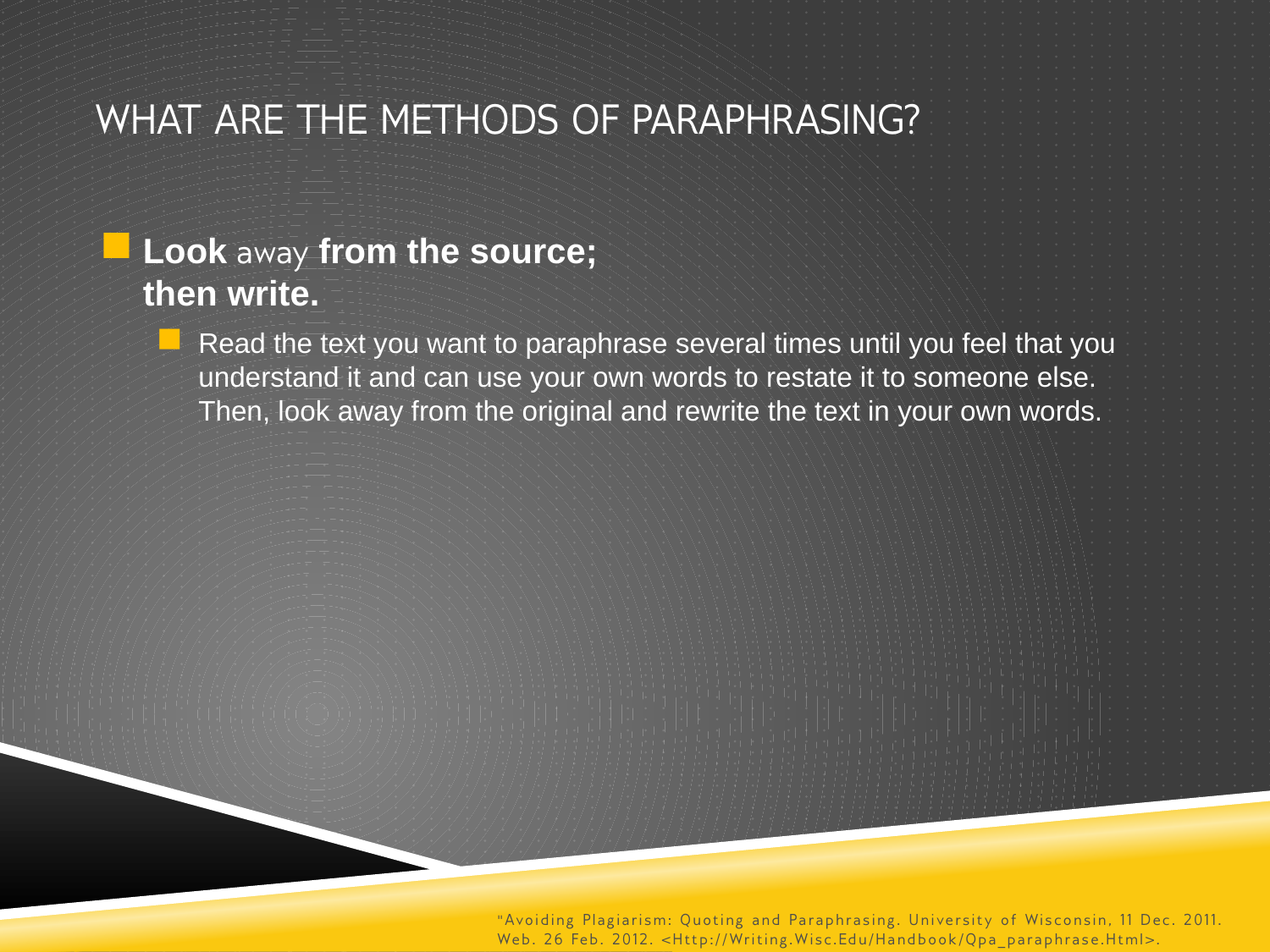

What are the Methods of Paraphrasing?
Look away from the source;
then write.
Read the text you want to paraphrase several times until you feel that you understand it and can use your own words to restate it to someone else. Then, look away from the original and rewrite the text in your own words.

"Avoiding Plagiarism: Quoting and Paraphrasing. University of Wisconsin, 11 Dec. 2011. Web. 26 Feb. 2012. <Http://Writing.Wisc.Edu/Handbook/Qpa_paraphrase.Html>.